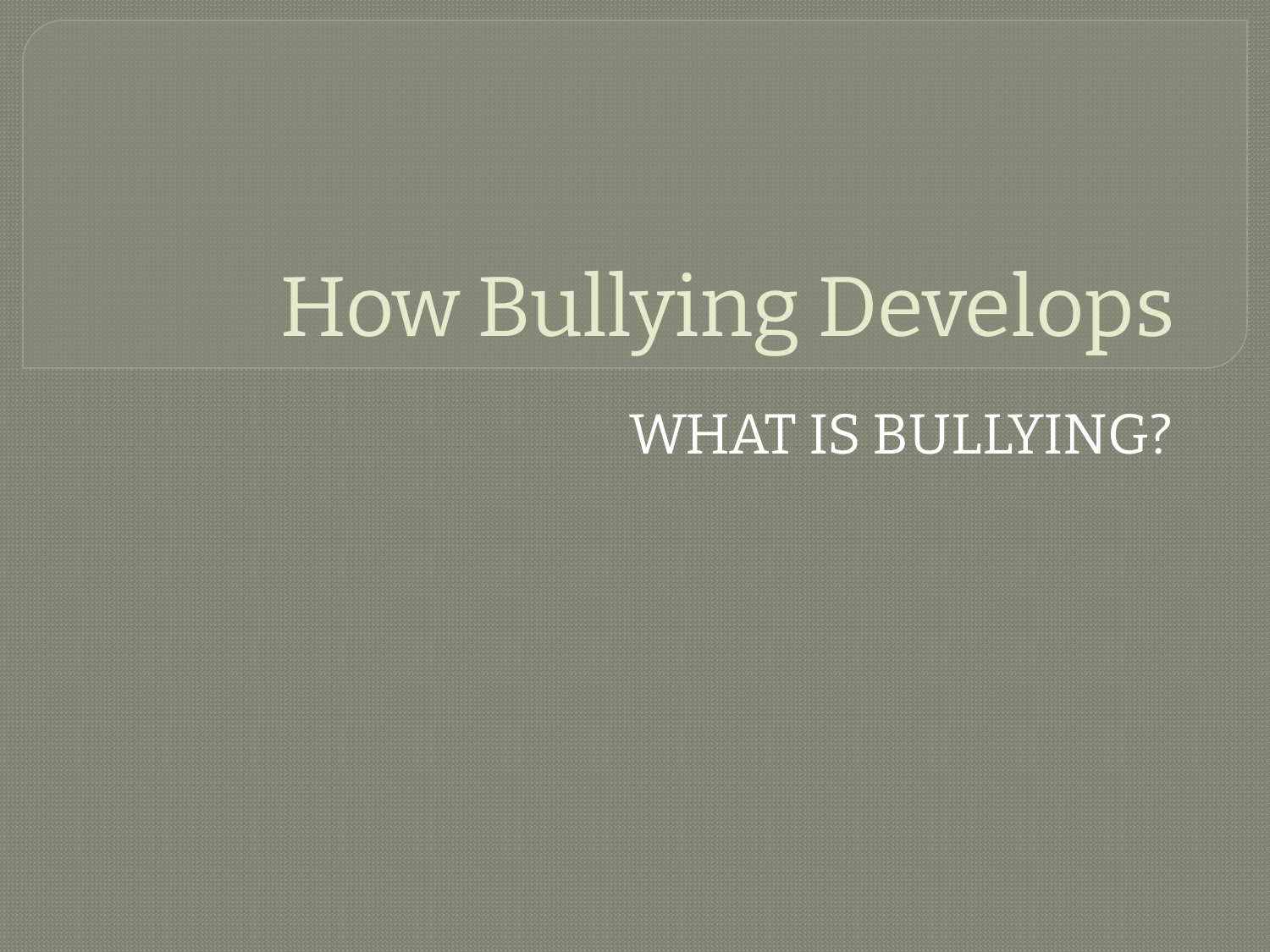

# How Bullying Develops
WHAT IS BULLYING?